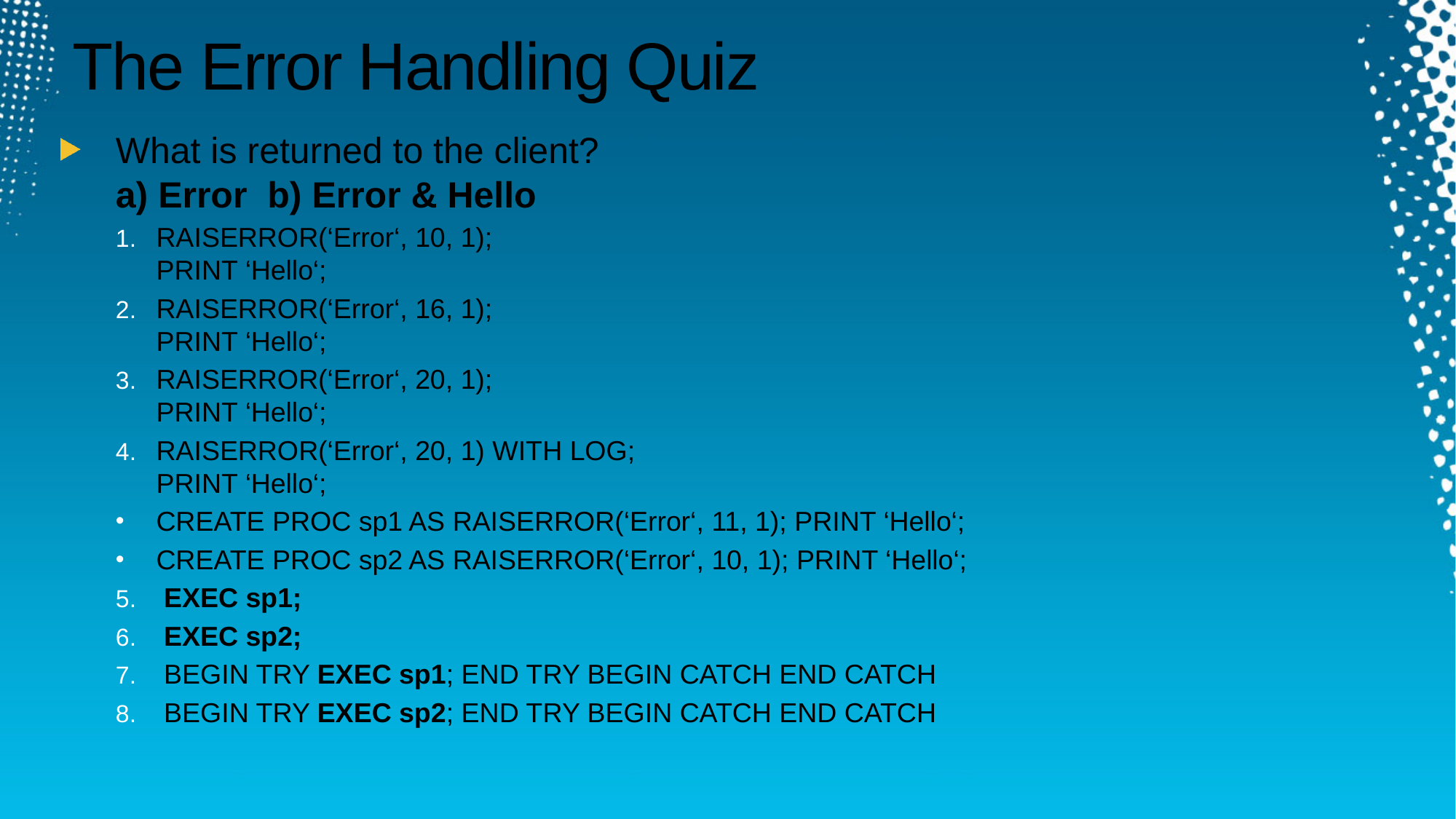

# The Error Handling Quiz
What is returned to the client?
a) Error  b) Error & Hello
RAISERROR(‘Error‘, 10, 1);
PRINT ‘Hello‘;
RAISERROR(‘Error‘, 16, 1);
PRINT ‘Hello‘;
RAISERROR(‘Error‘, 20, 1);
PRINT ‘Hello‘;
RAISERROR(‘Error‘, 20, 1) WITH LOG;
PRINT ‘Hello‘;
CREATE PROC sp1 AS RAISERROR(‘Error‘, 11, 1); PRINT ‘Hello‘;
CREATE PROC sp2 AS RAISERROR(‘Error‘, 10, 1); PRINT ‘Hello‘;
 EXEC sp1;
 EXEC sp2;
 BEGIN TRY EXEC sp1; END TRY BEGIN CATCH END CATCH
 BEGIN TRY EXEC sp2; END TRY BEGIN CATCH END CATCH